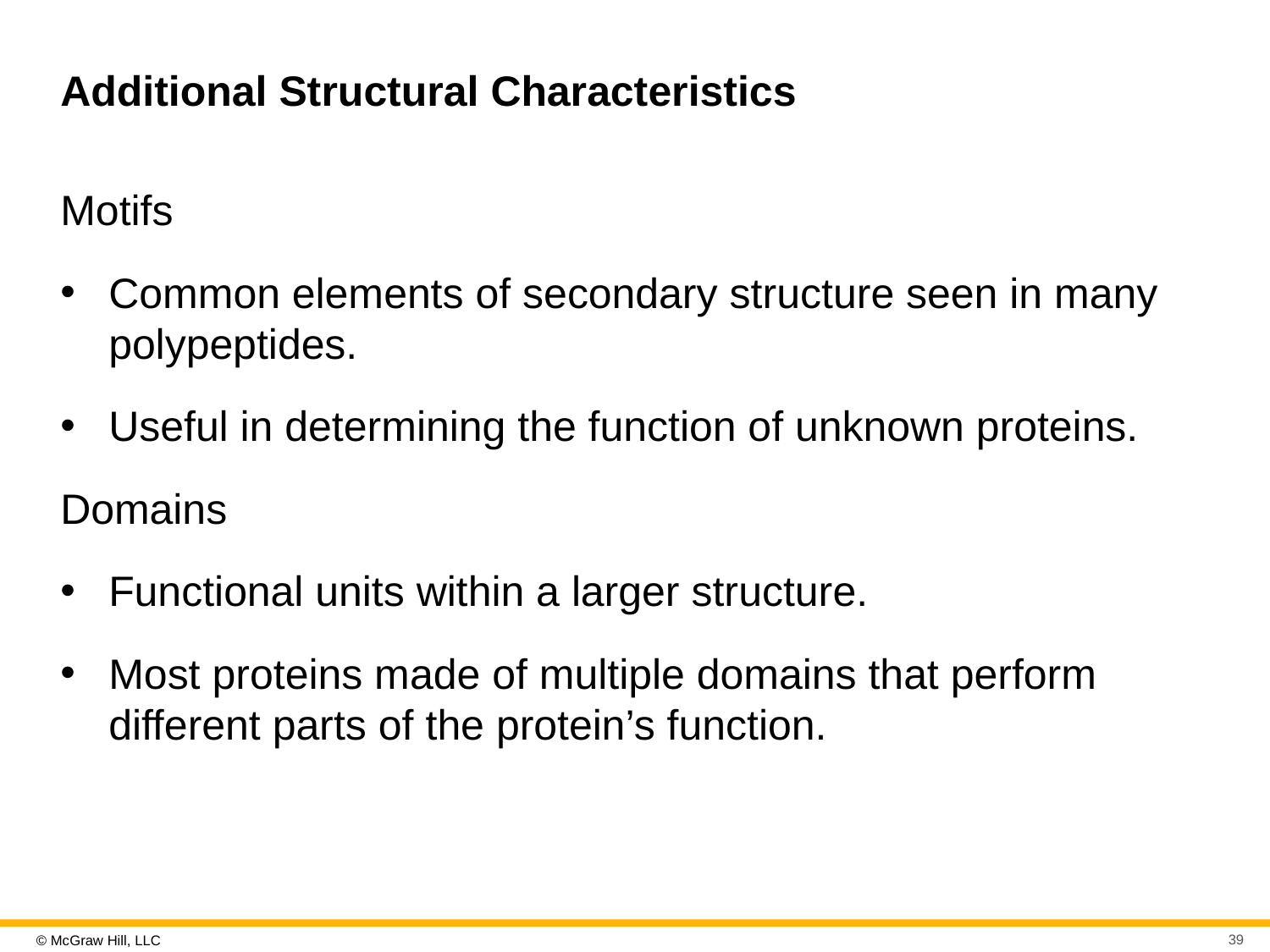

# Additional Structural Characteristics
Motifs
Common elements of secondary structure seen in many polypeptides.
Useful in determining the function of unknown proteins.
Domains
Functional units within a larger structure.
Most proteins made of multiple domains that perform different parts of the protein’s function.
39